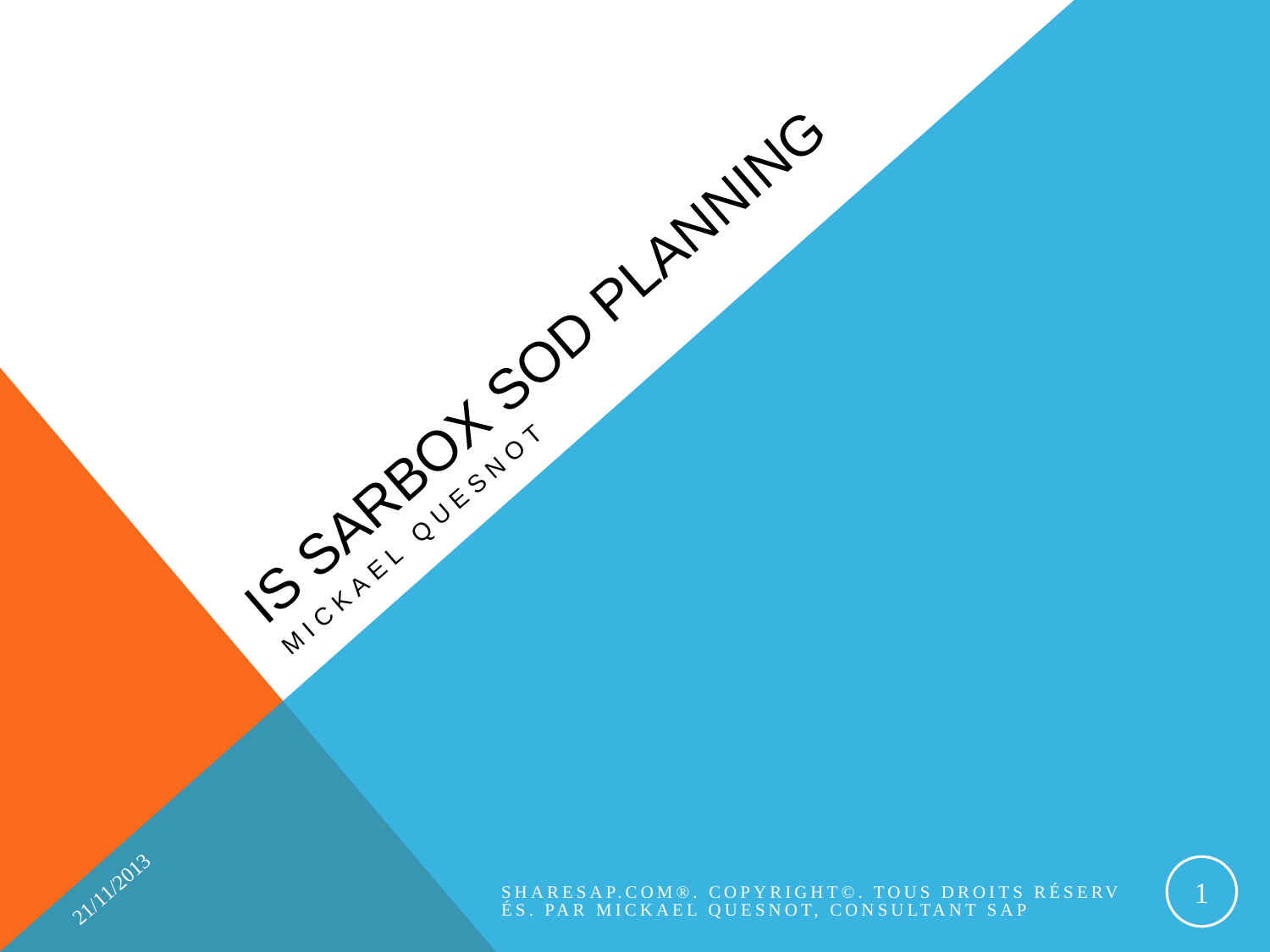

# IS SARBOX SOD planning
Mickael quesnot
21/11/2013
1
Sharesap.com®. Copyright©. Tous droits réservés. Par Mickael QUESNOT, Consultant SAP